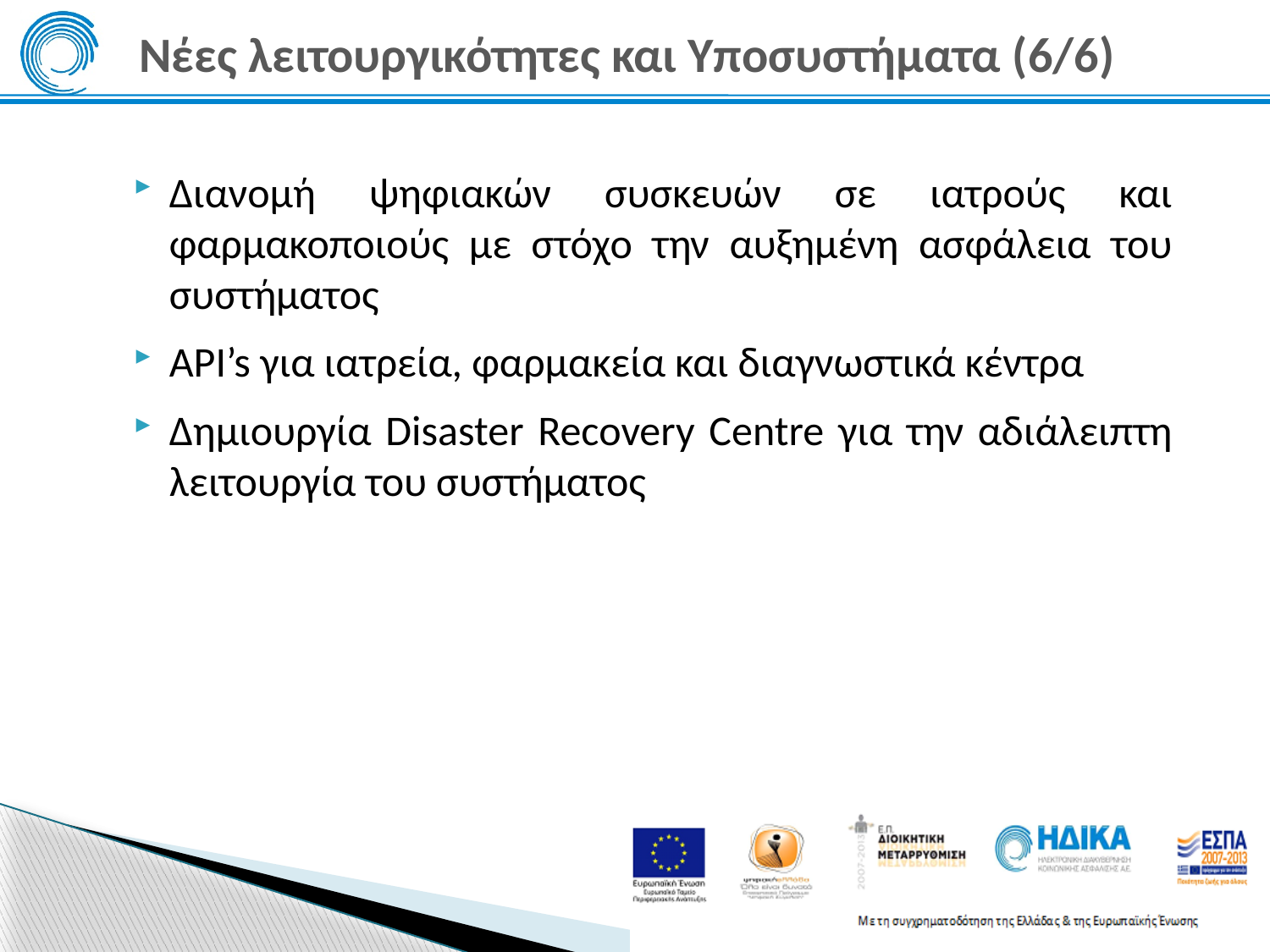

# Νέες λειτουργικότητες και Υποσυστήματα (6/6)

Διανομή ψηφιακών συσκευών σε ιατρούς και φαρμακοποιούς με στόχο την αυξημένη ασφάλεια του συστήματος
API’s για ιατρεία, φαρμακεία και διαγνωστικά κέντρα
Δημιουργία Disaster Recovery Centre για την αδιάλειπτη λειτουργία του συστήματος